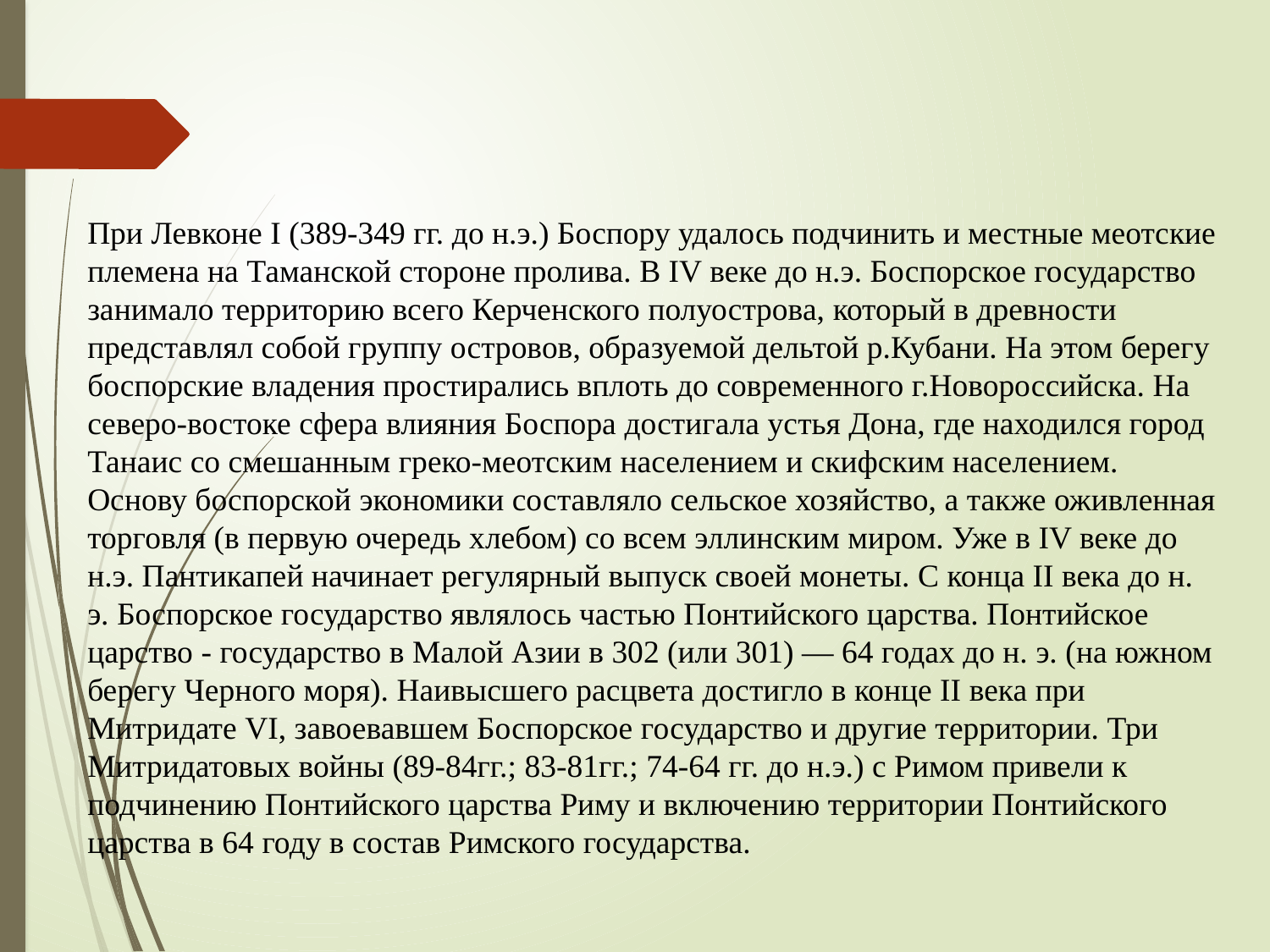

При Левконе I (389-349 гг. до н.э.) Боспору удалось подчинить и местные меотские племена на Таманской стороне пролива. В IV веке до н.э. Боспорское государство занимало территорию всего Керченского полуострова, который в древности представлял собой группу островов, образуемой дельтой р.Кубани. На этом берегу боспорские владения простирались вплоть до современного г.Новороссийска. На северо-востоке сфера влияния Боспора достигала устья Дона, где находился город Танаис со смешанным греко-меотским населением и скифским населением. Основу боспорской экономики составляло сельское хозяйство, а также оживленная торговля (в первую очередь хлебом) со всем эллинским миром. Уже в IV веке до н.э. Пантикапей начинает регулярный выпуск своей монеты. С конца II века до н. э. Боспорское государство являлось частью Понтийского царства. Понтийское царство - государство в Малой Азии в 302 (или 301) — 64 годах до н. э. (на южном берегу Черного моря). Наивысшего расцвета достигло в конце II века при Митридате VI, завоевавшем Боспорское государство и другие территории. Три Митридатовых войны (89-84гг.; 83-81гг.; 74-64 гг. до н.э.) с Римом привели к подчинению Понтийского царства Риму и включению территории Понтийского царства в 64 году в состав Римского государства.